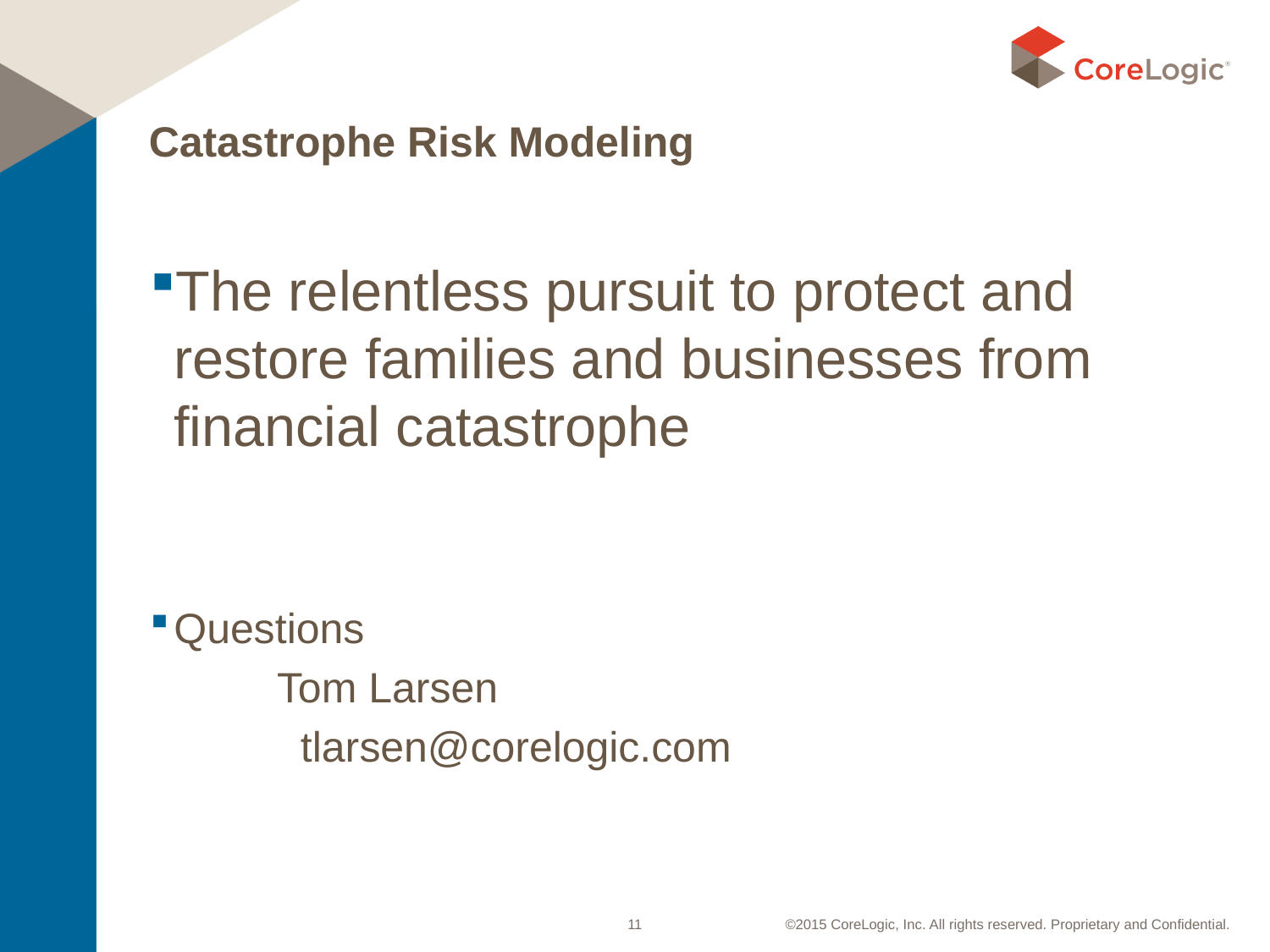

# Catastrophe Risk Modeling
The relentless pursuit to protect and restore families and businesses from financial catastrophe

Questions
	Tom Larsen
	tlarsen@corelogic.com

11